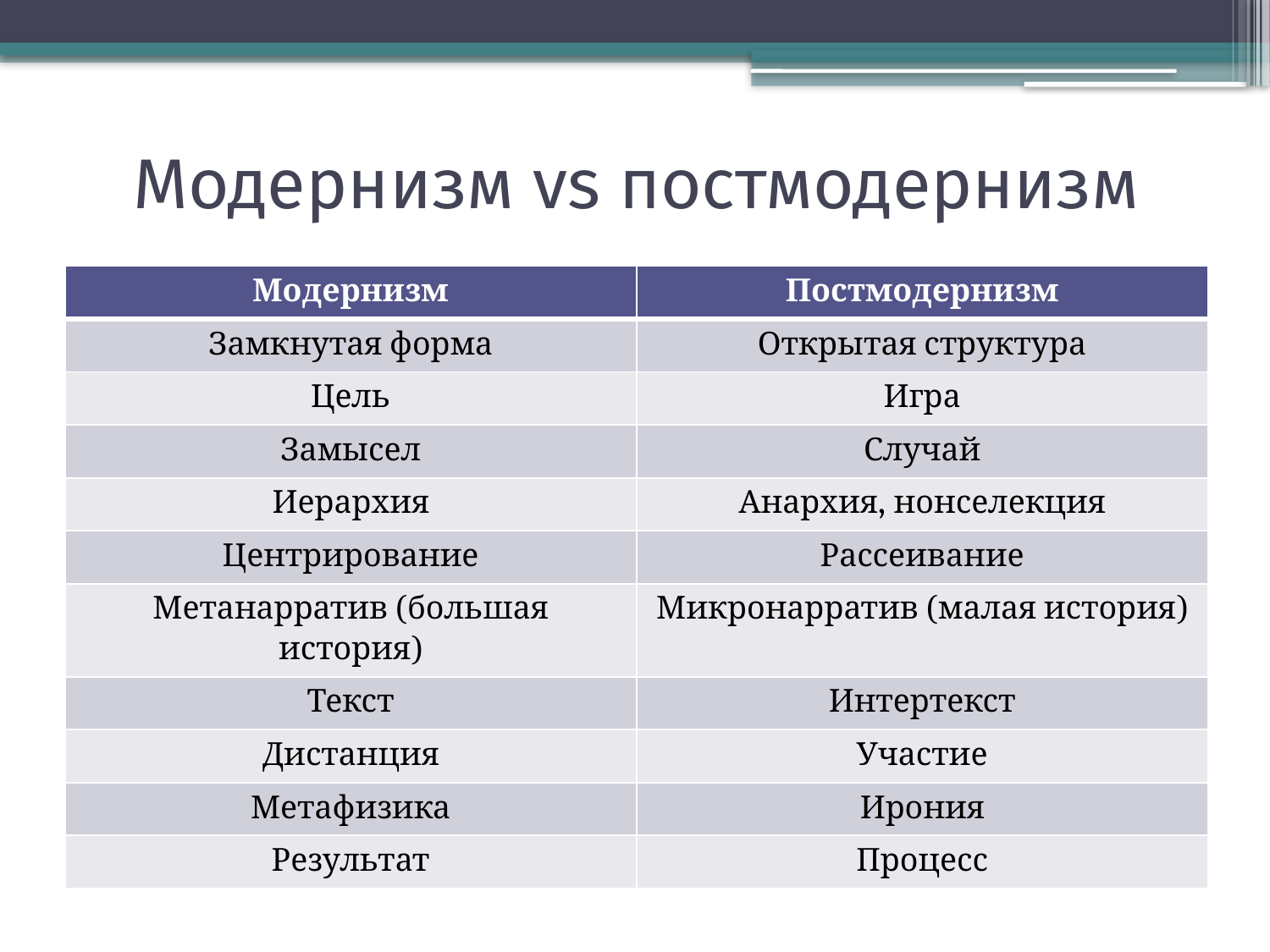

# Модернизм vs постмодернизм
| Модернизм | Постмодернизм |
| --- | --- |
| Замкнутая форма | Открытая структура |
| Цель | Игра |
| Замысел | Случай |
| Иерархия | Анархия, нонселекция |
| Центрирование | Рассеивание |
| Метанарратив (большая история) | Микронарратив (малая история) |
| Текст | Интертекст |
| Дистанция | Участие |
| Метафизика | Ирония |
| Результат | Процесс |